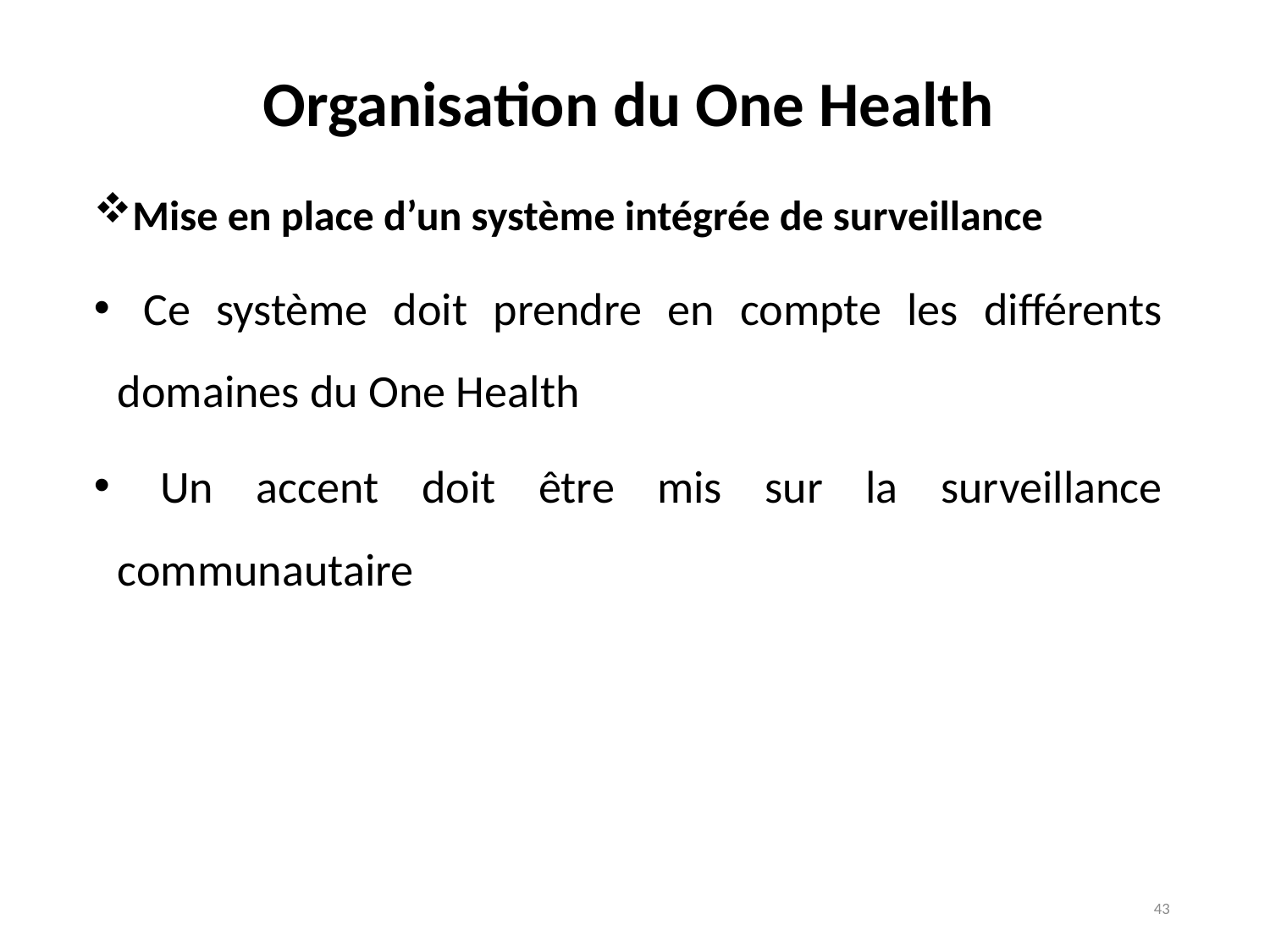

# Organisation du One Health
Mise en place d’un système intégrée de surveillance
 Ce système doit prendre en compte les différents domaines du One Health
 Un accent doit être mis sur la surveillance communautaire

43